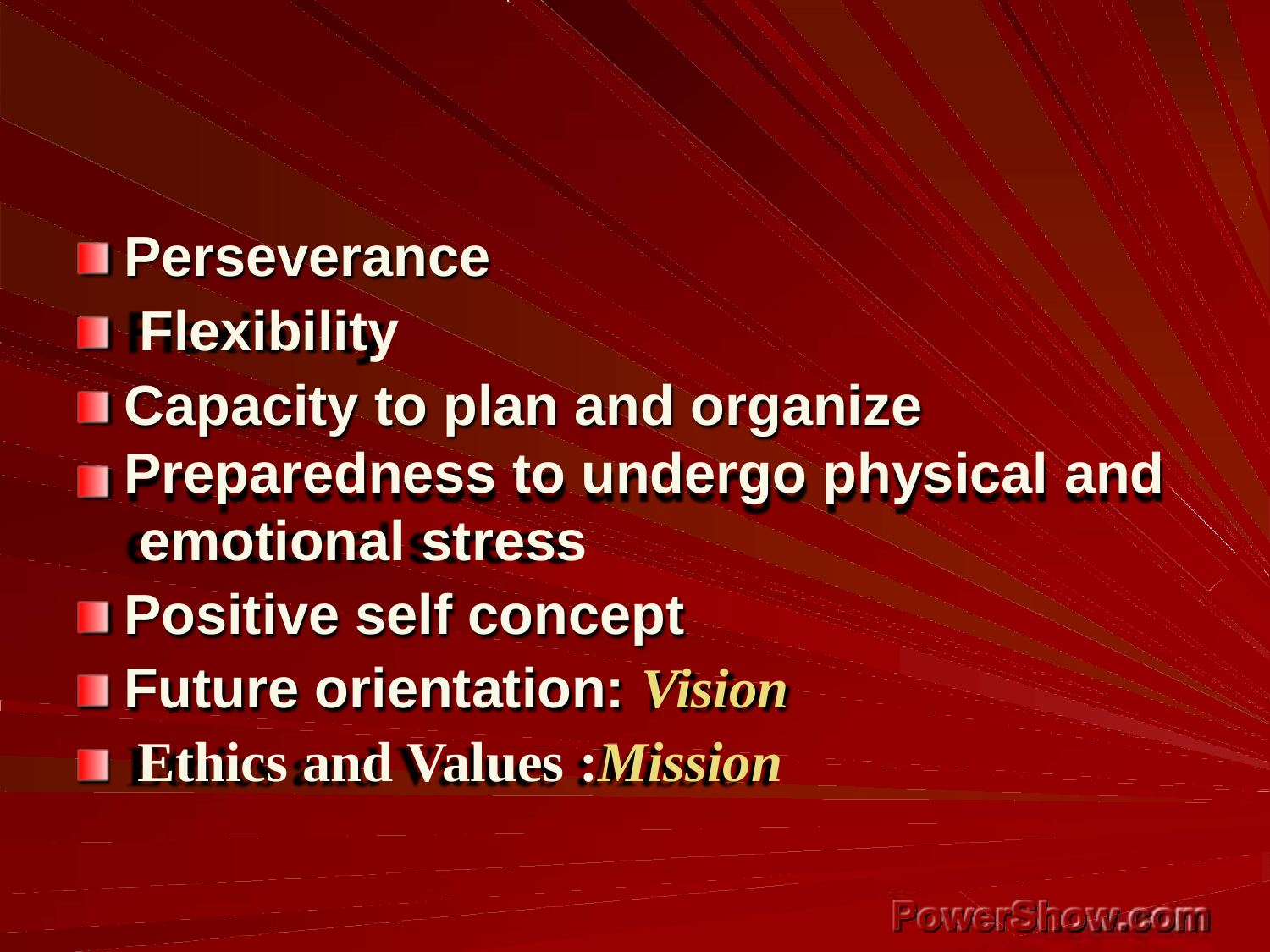

Perseverance  Flexibility
Capacity to plan and organize  Preparedness to undergo physical and  emotional stress
Positive self concept  Future orientation: Vision  Ethics and Values :Mission